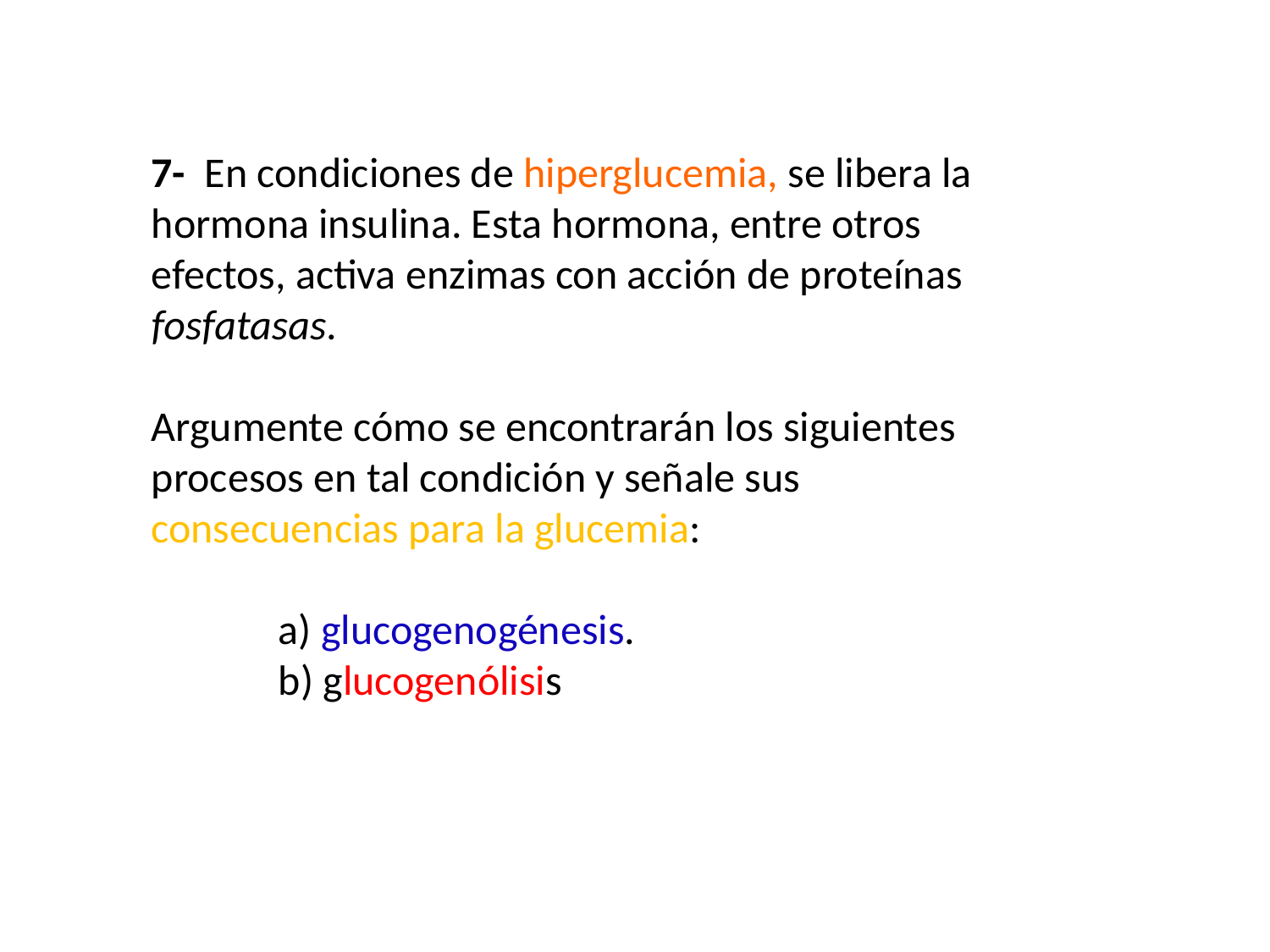

7-  En condiciones de hiperglucemia, se libera la hormona insulina. Esta hormona, entre otros efectos, activa enzimas con acción de proteínas fosfatasas.

Argumente cómo se encontrarán los siguientes procesos en tal condición y señale sus consecuencias para la glucemia:

	a) glucogenogénesis.
	b) glucogenólisis